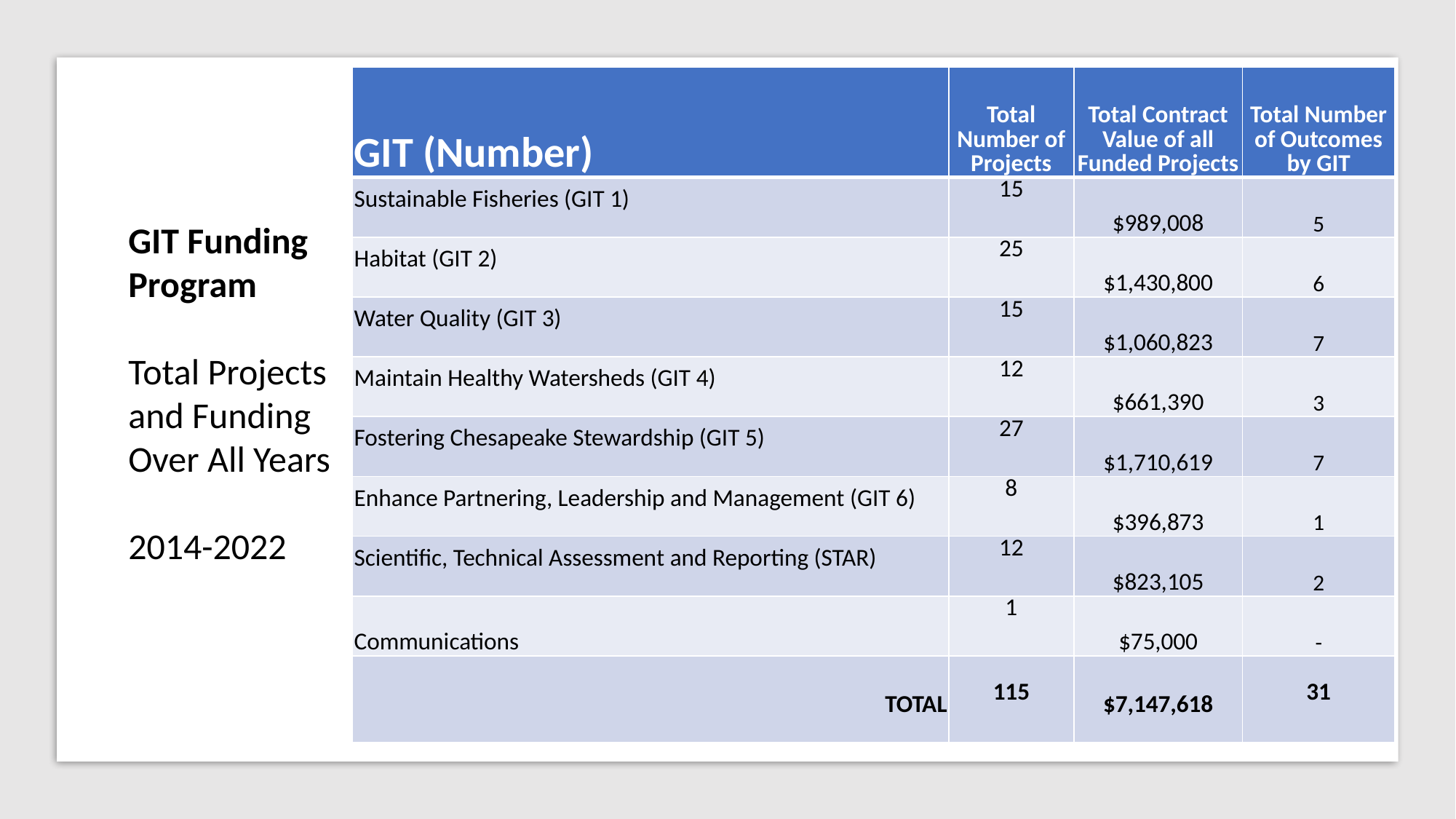

| GIT (Number) | Total Number of Projects | Total Contract Value of all Funded Projects | Total Number of Outcomes by GIT |
| --- | --- | --- | --- |
| Sustainable Fisheries (GIT 1) | 15 | $989,008 | 5 |
| Habitat (GIT 2) | 25 | $1,430,800 | 6 |
| Water Quality (GIT 3) | 15 | $1,060,823 | 7 |
| Maintain Healthy Watersheds (GIT 4) | 12 | $661,390 | 3 |
| Fostering Chesapeake Stewardship (GIT 5) | 27 | $1,710,619 | 7 |
| Enhance Partnering, Leadership and Management (GIT 6) | 8 | $396,873 | 1 |
| Scientific, Technical Assessment and Reporting (STAR) | 12 | $823,105 | 2 |
| Communications | 1 | $75,000 | - |
| TOTAL | 115 | $7,147,618 | 31 |
GIT Funding Program

Total Projects and Funding Over All Years

2014-2022